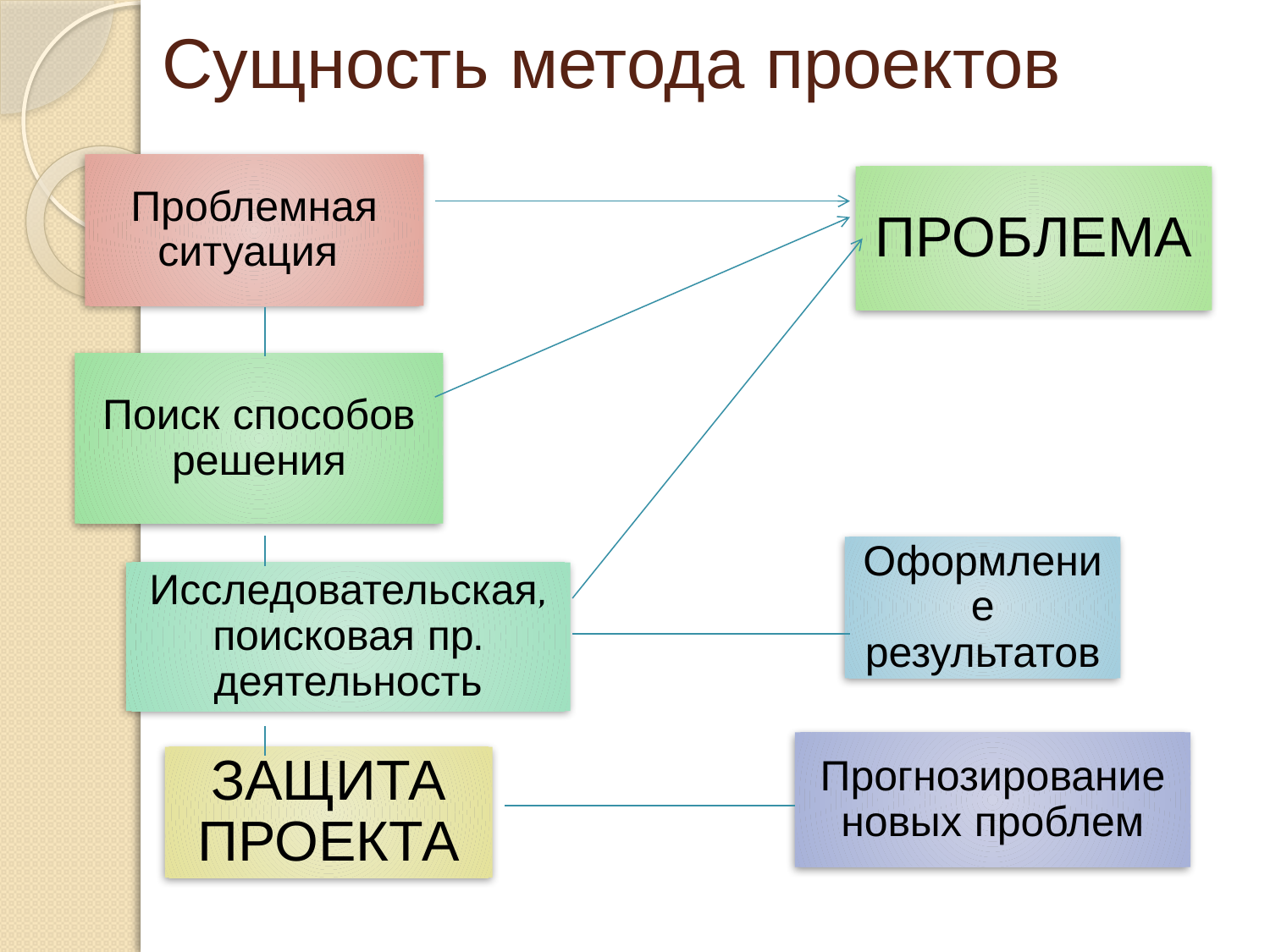

# Сущность метода проектов
Проблемная ситуация
ЗАЩИТА ПРОЕКТА
ПРОБЛЕМА
Поиск способов решения
Исследовательская, поисковая пр. деятельность
Оформление результатов
Прогнозирование новых проблем